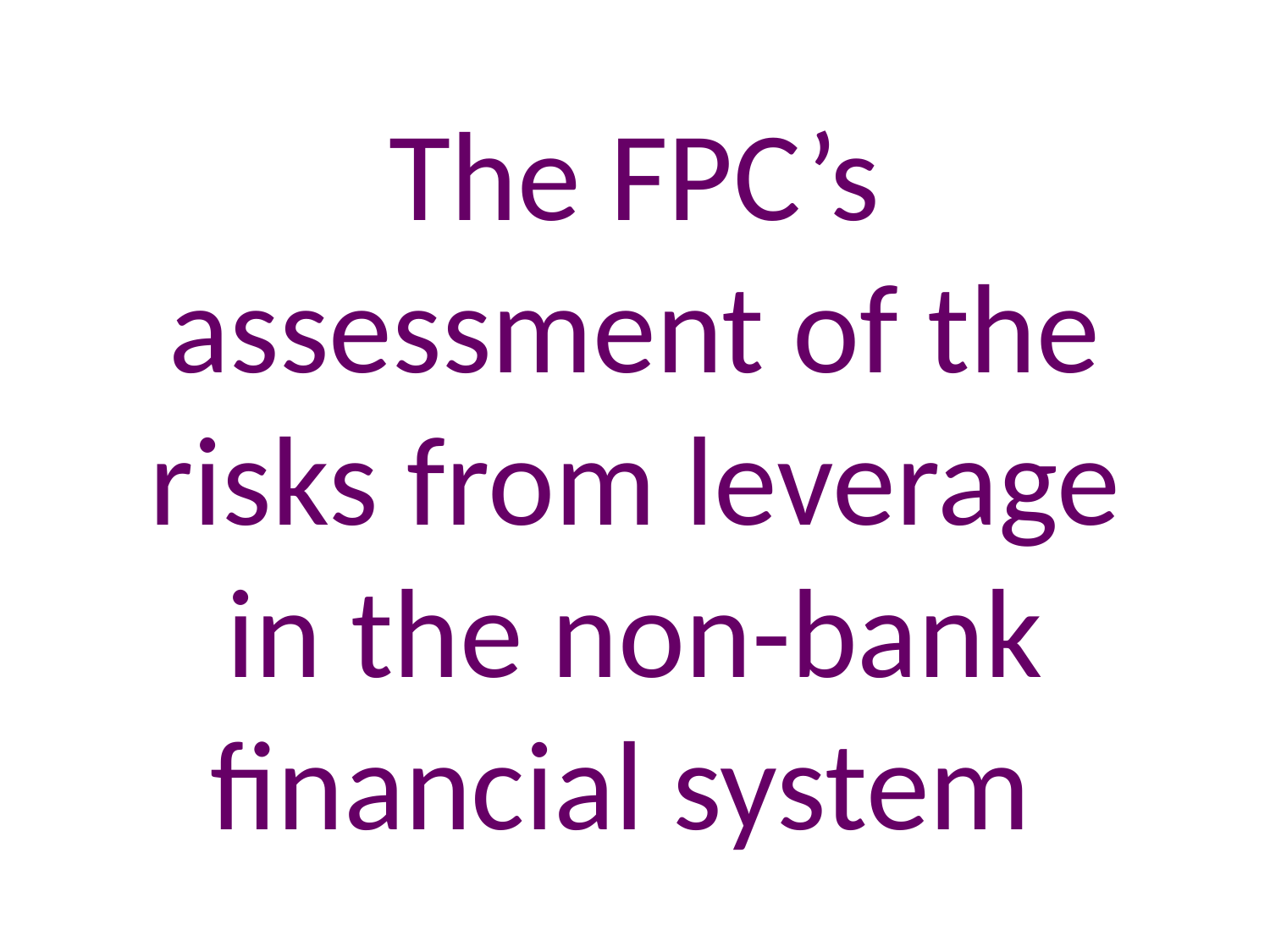

# The FPC’s assessment of the risks from leverage in the non-bank financial system